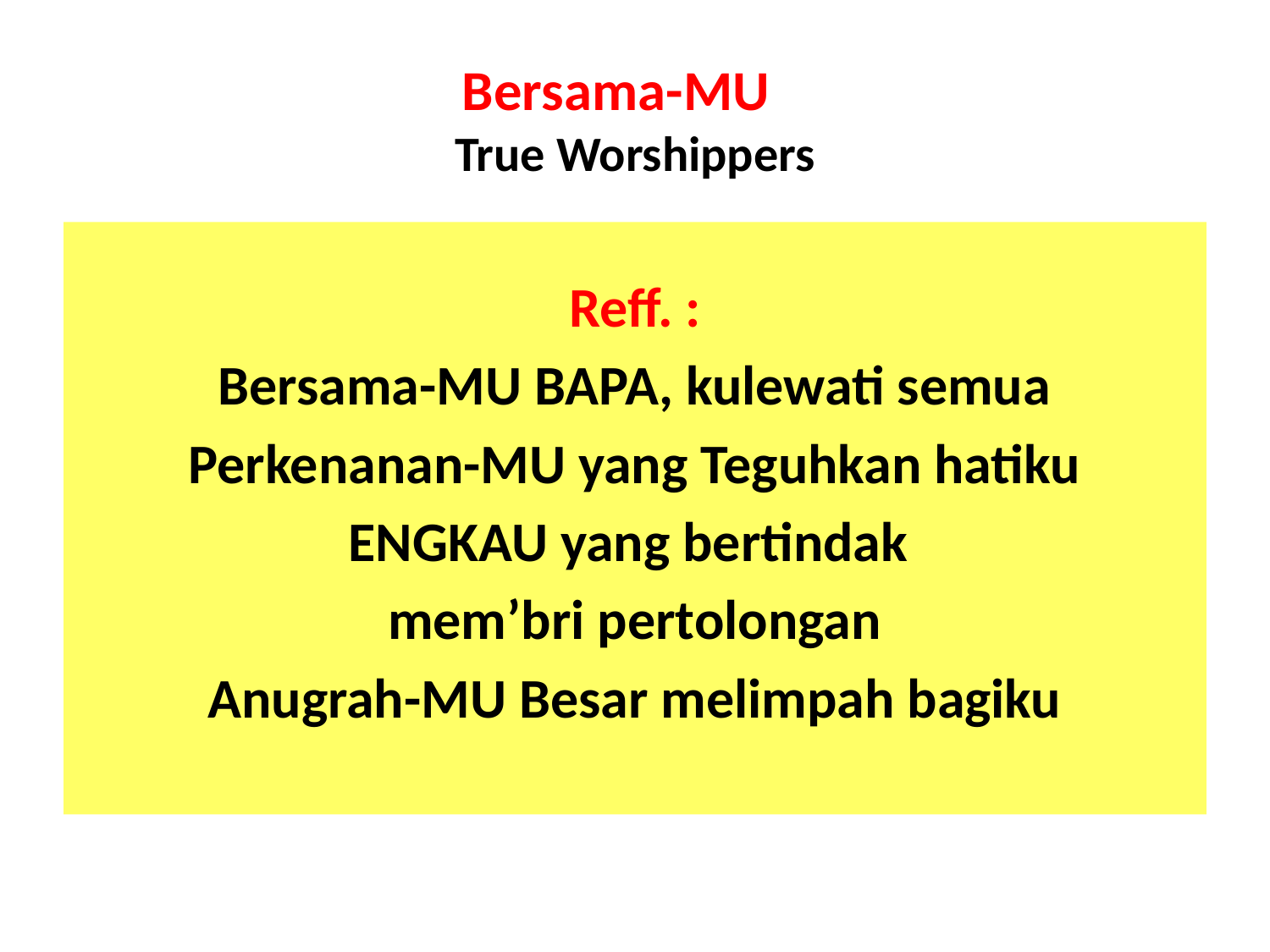

Bersama-MU
True Worshippers

Reff. :
Bersama-MU BAPA, kulewati semua
Perkenanan-MU yang Teguhkan hatiku
ENGKAU yang bertindak
mem’bri pertolongan
Anugrah-MU Besar melimpah bagiku